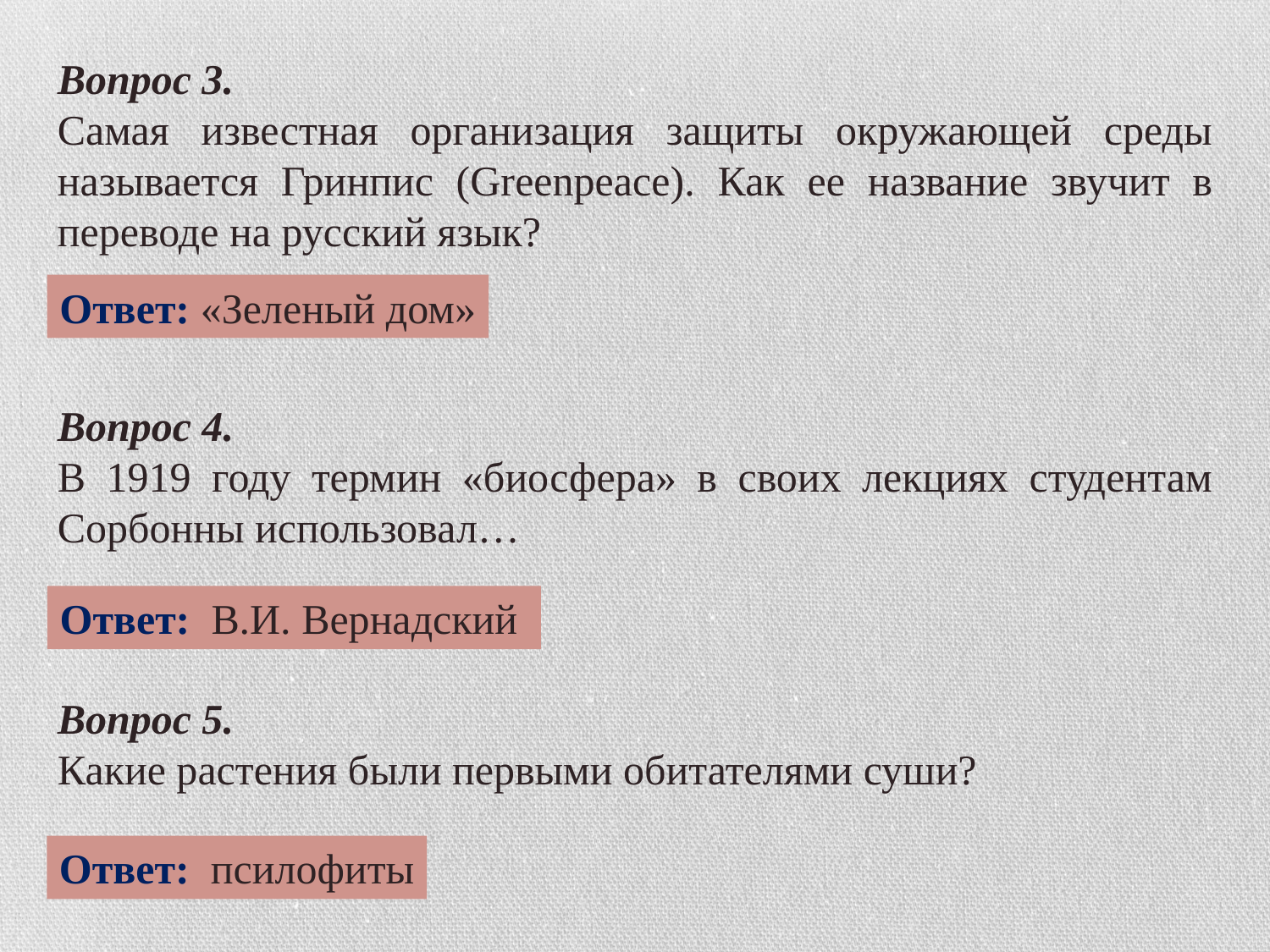

Вопрос 3.
Самая известная организация защиты окружающей среды называется Гринпис (Greenpeace). Как ее название звучит в переводе на русский язык?
Ответ: «Зеленый дом»
Вопрос 4.
В 1919 году термин «биосфера» в своих лекциях студентам Сорбонны использовал…
Ответ:  В.И. Вернадский
Вопрос 5.
Какие растения были первыми обитателями суши?
Ответ:  псилофиты